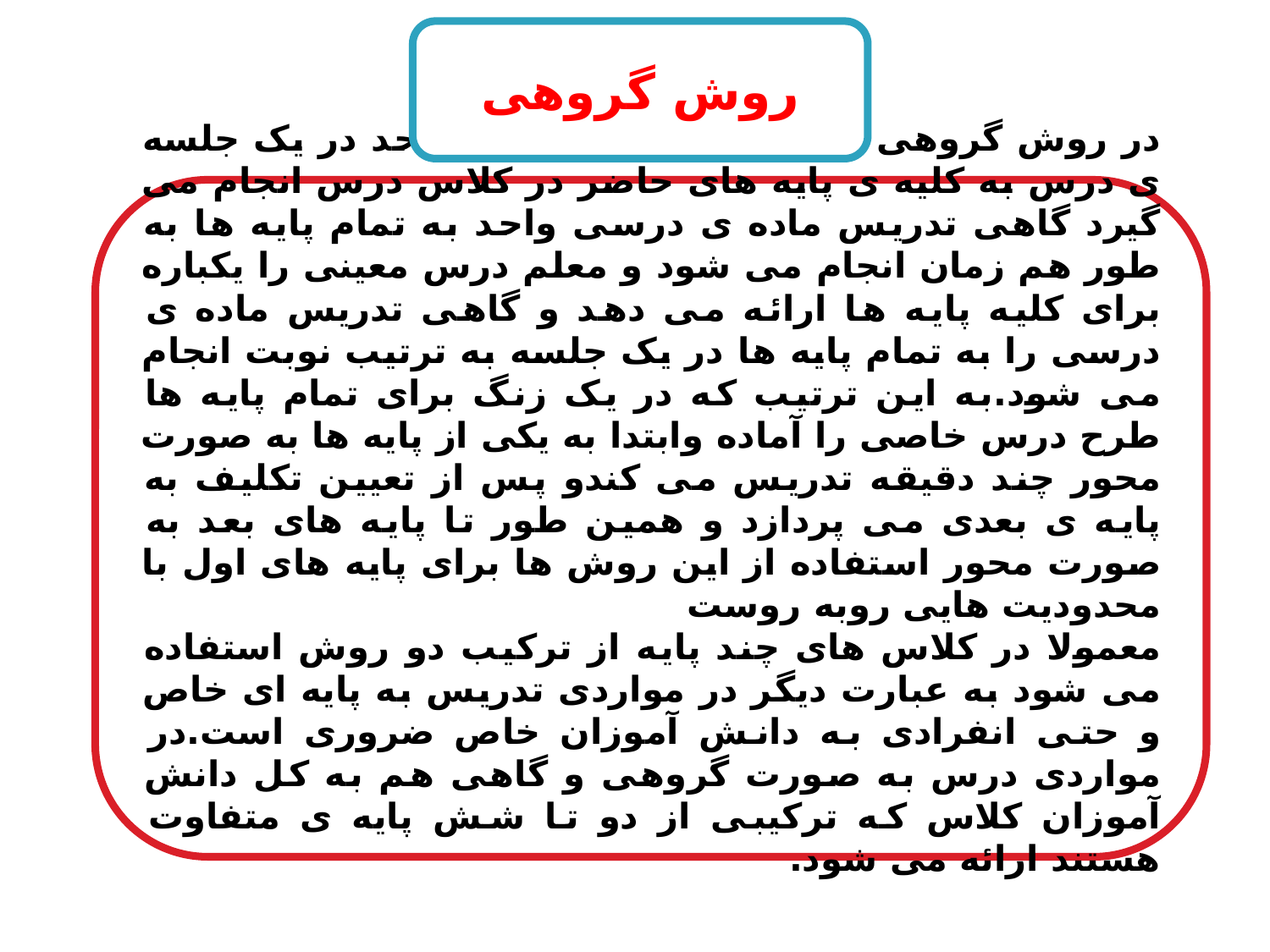

روش گروهی
در روش گروهی تدریس درس و موضوع واحد در یک جلسه ی درس به کلیه ی پایه های حاضر در کلاس درس انجام می گیرد گاهی تدریس ماده ی درسی واحد به تمام پایه ها به طور هم زمان انجام می شود و معلم درس معینی را یکباره برای کلیه پایه ها ارائه می دهد و گاهی تدریس ماده ی درسی را به تمام پایه ها در یک جلسه به ترتیب نوبت انجام می شود.به این ترتیب که در یک زنگ برای تمام پایه ها طرح درس خاصی را آماده وابتدا به یکی از پایه ها به صورت محور چند دقیقه تدریس می کندو پس از تعیین تکلیف به پایه ی بعدی می پردازد و همین طور تا پایه های بعد به صورت محور استفاده از این روش ها برای پایه های اول با محدودیت هایی روبه روست
معمولا در کلاس های چند پایه از ترکیب دو روش استفاده می شود به عبارت دیگر در مواردی تدریس به پایه ای خاص و حتی انفرادی به دانش آموزان خاص ضروری است.در مواردی درس به صورت گروهی و گاهی هم به کل دانش آموزان کلاس که ترکیبی از دو تا شش پایه ی متفاوت هستند ارائه می شود.